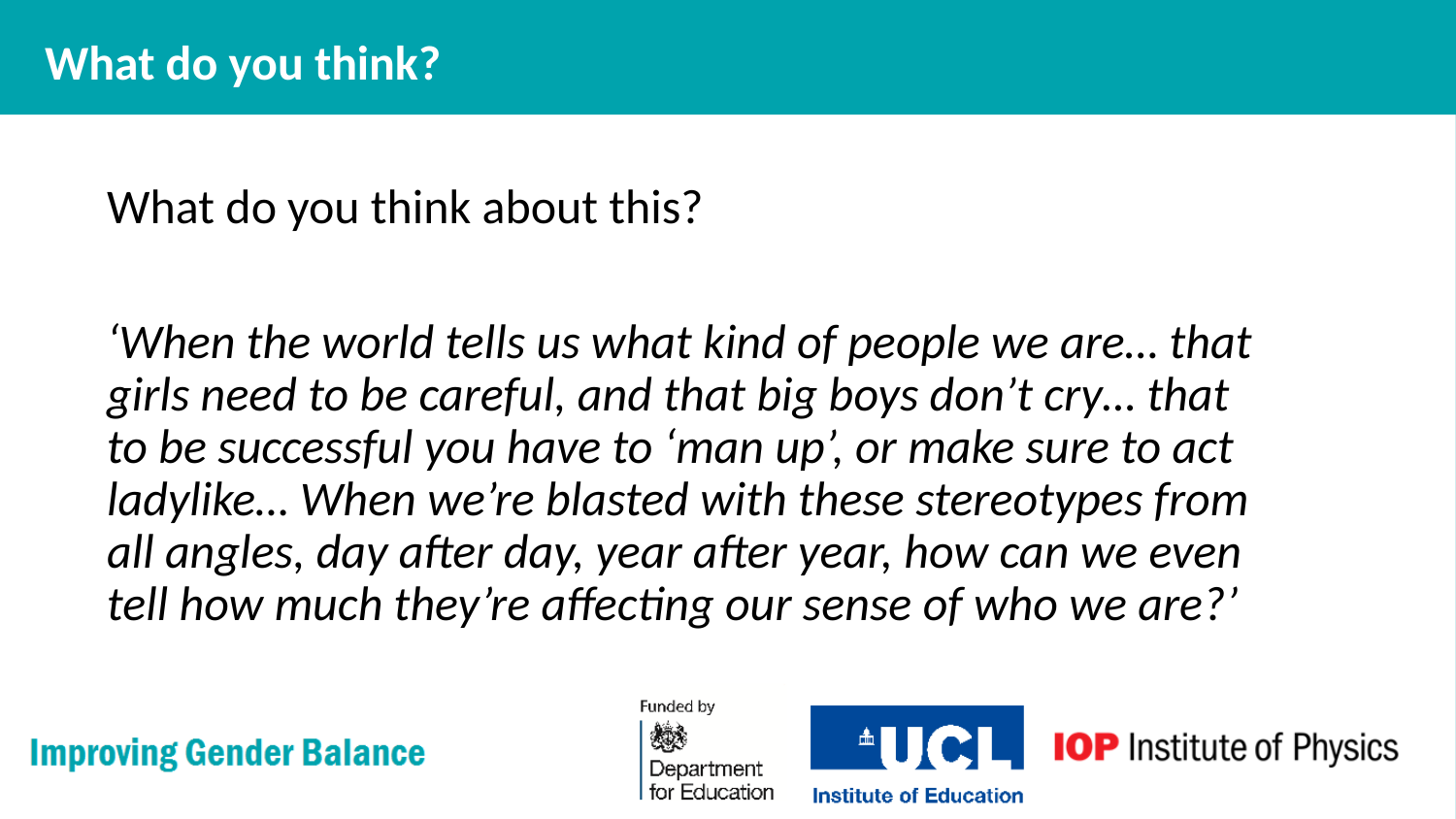

# What do you think?
What do you think about this?

‘When the world tells us what kind of people we are… that girls need to be careful, and that big boys don’t cry… that to be successful you have to ‘man up’, or make sure to act ladylike… When we’re blasted with these stereotypes from all angles, day after day, year after year, how can we even tell how much they’re affecting our sense of who we are?’